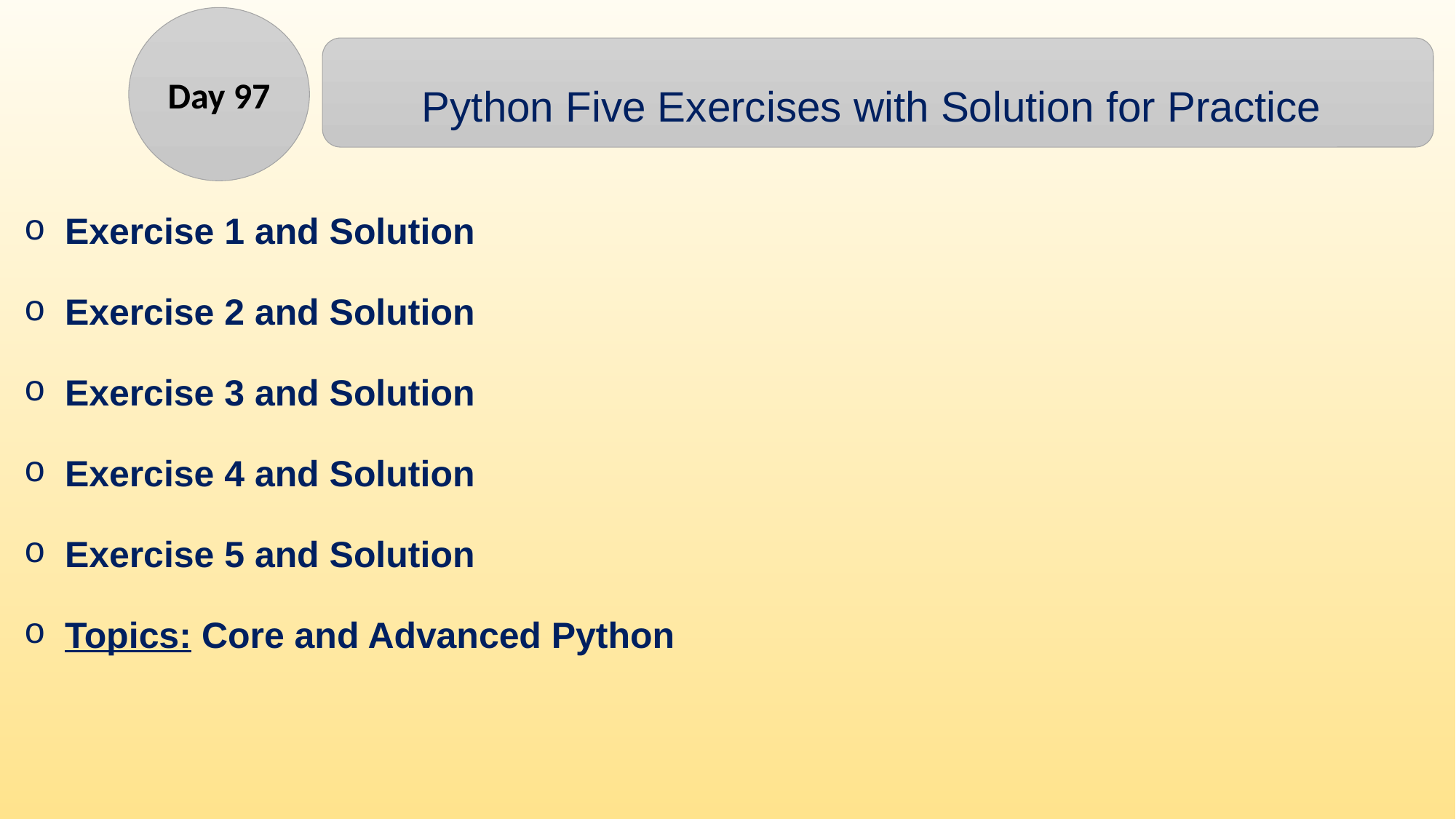

Day 97
Python Five Exercises with Solution for Practice
Exercise 1 and Solution
Exercise 2 and Solution
Exercise 3 and Solution
Exercise 4 and Solution
Exercise 5 and Solution
Topics: Core and Advanced Python